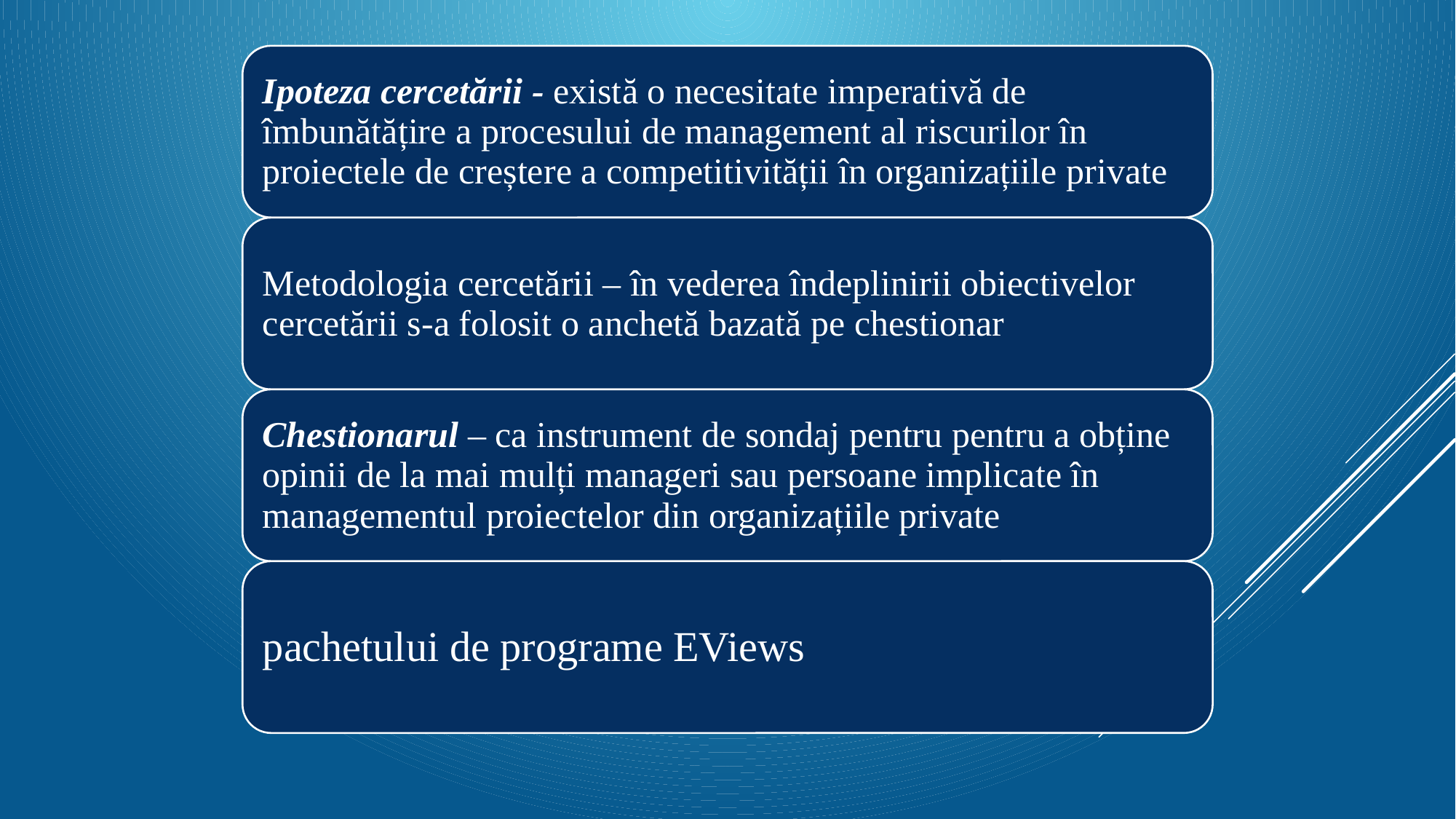

Chestionarul – ca instrument de sondaj pentru pentru a obține opinii de la mai mulți manageri sau persoane implicate în managementul proiectelor din organizațiile private
Metodologia cercetării – în vederea îndeplinirii obiectivelor cercetării s-a folosit o anchetă bazată pe chestionar
Ipoteza cercetării - există o necesitate imperativă de îmbunătățire a procesului de management al riscurilor în proiectele de creștere a competitivității în organizațiile private
pachetului de programe EViews